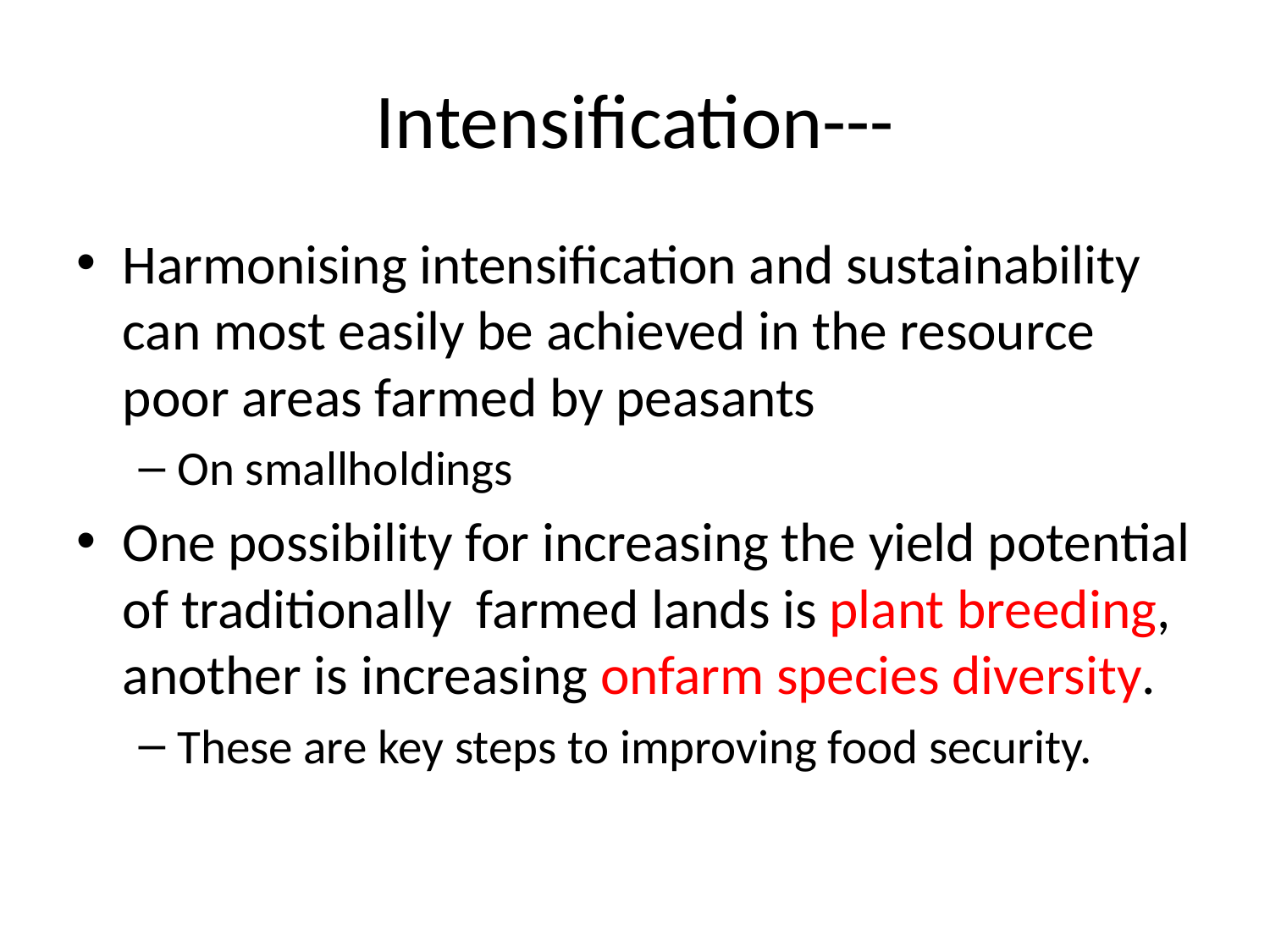

# Intensification---
Harmonising intensification and sustainability can most easily be achieved in the resource poor areas farmed by peasants
On smallholdings
One possibility for increasing the yield potential of traditionally  farmed lands is plant breeding, another is increasing onfarm species diversity.
These are key steps to improving food security.